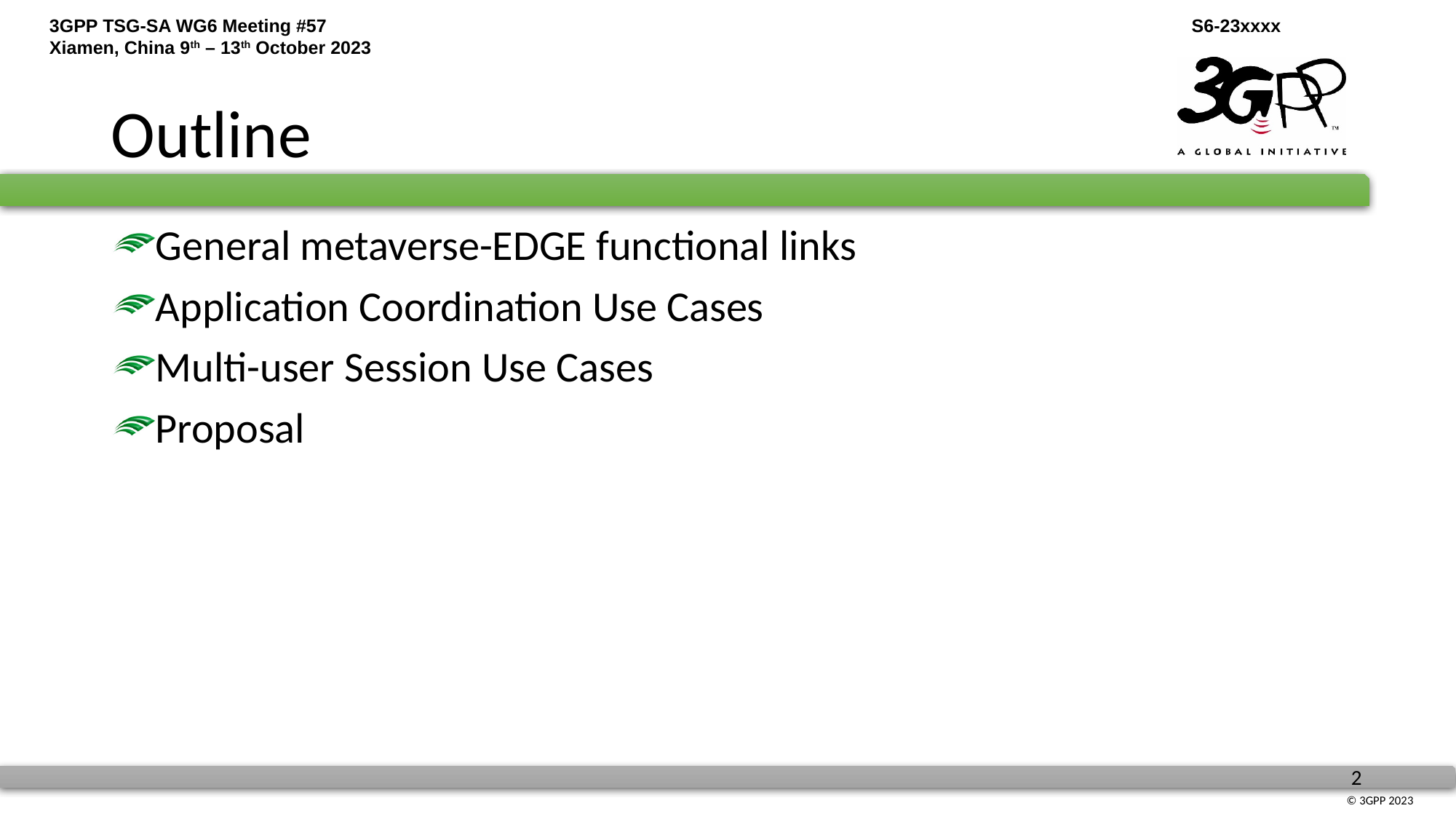

# Outline
General metaverse-EDGE functional links
Application Coordination Use Cases
Multi-user Session Use Cases
Proposal